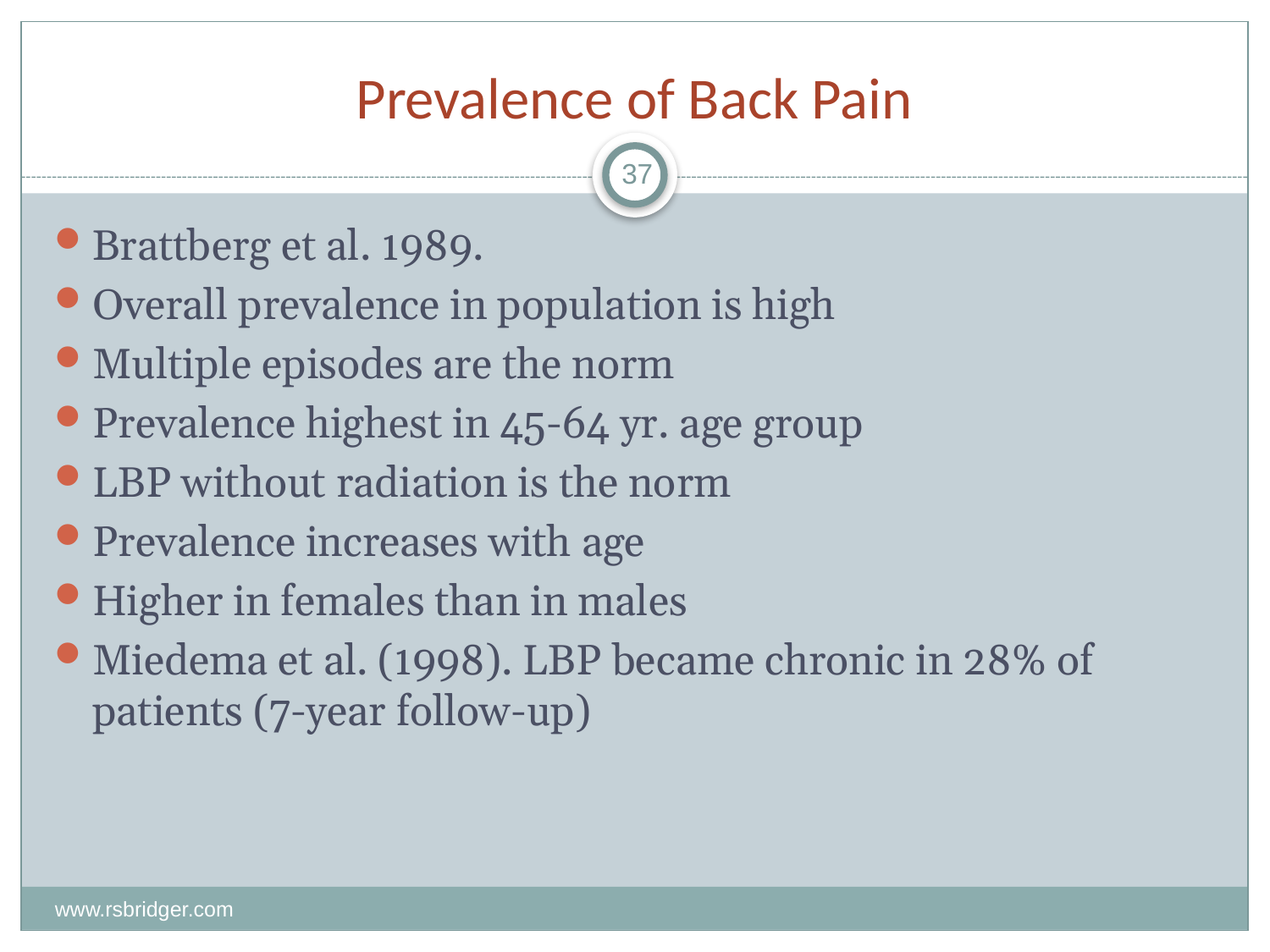

# Prevalence of Back Pain
37
Brattberg et al. 1989.
Overall prevalence in population is high
Multiple episodes are the norm
Prevalence highest in 45-64 yr. age group
LBP without radiation is the norm
Prevalence increases with age
Higher in females than in males
Miedema et al. (1998). LBP became chronic in 28% of patients (7-year follow-up)
www.rsbridger.com